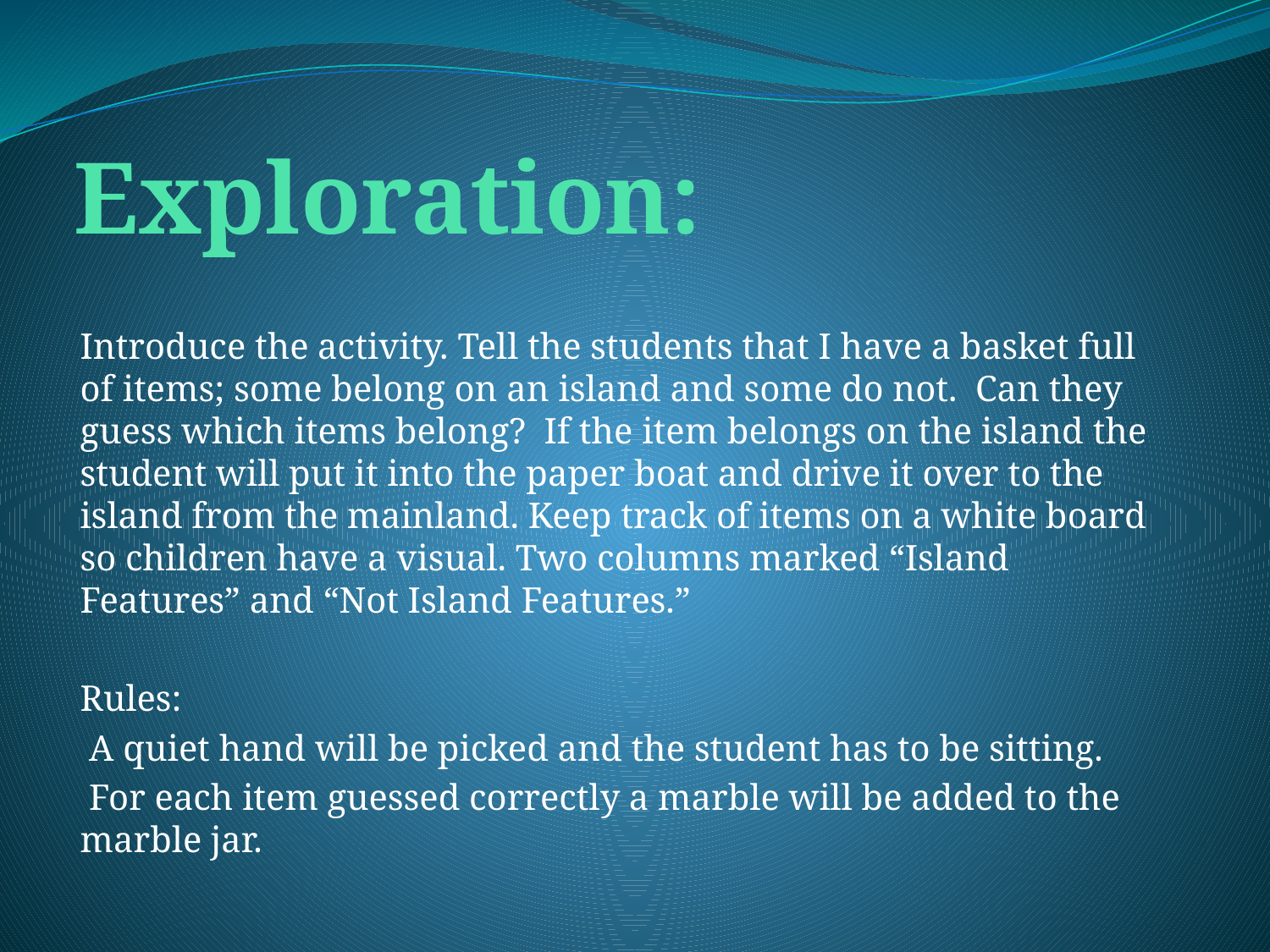

# Exploration:
Introduce the activity. Tell the students that I have a basket full of items; some belong on an island and some do not.  Can they guess which items belong?  If the item belongs on the island the student will put it into the paper boat and drive it over to the island from the mainland. Keep track of items on a white board so children have a visual. Two columns marked “Island Features” and “Not Island Features.”

Rules:
 A quiet hand will be picked and the student has to be sitting.
 For each item guessed correctly a marble will be added to the marble jar.